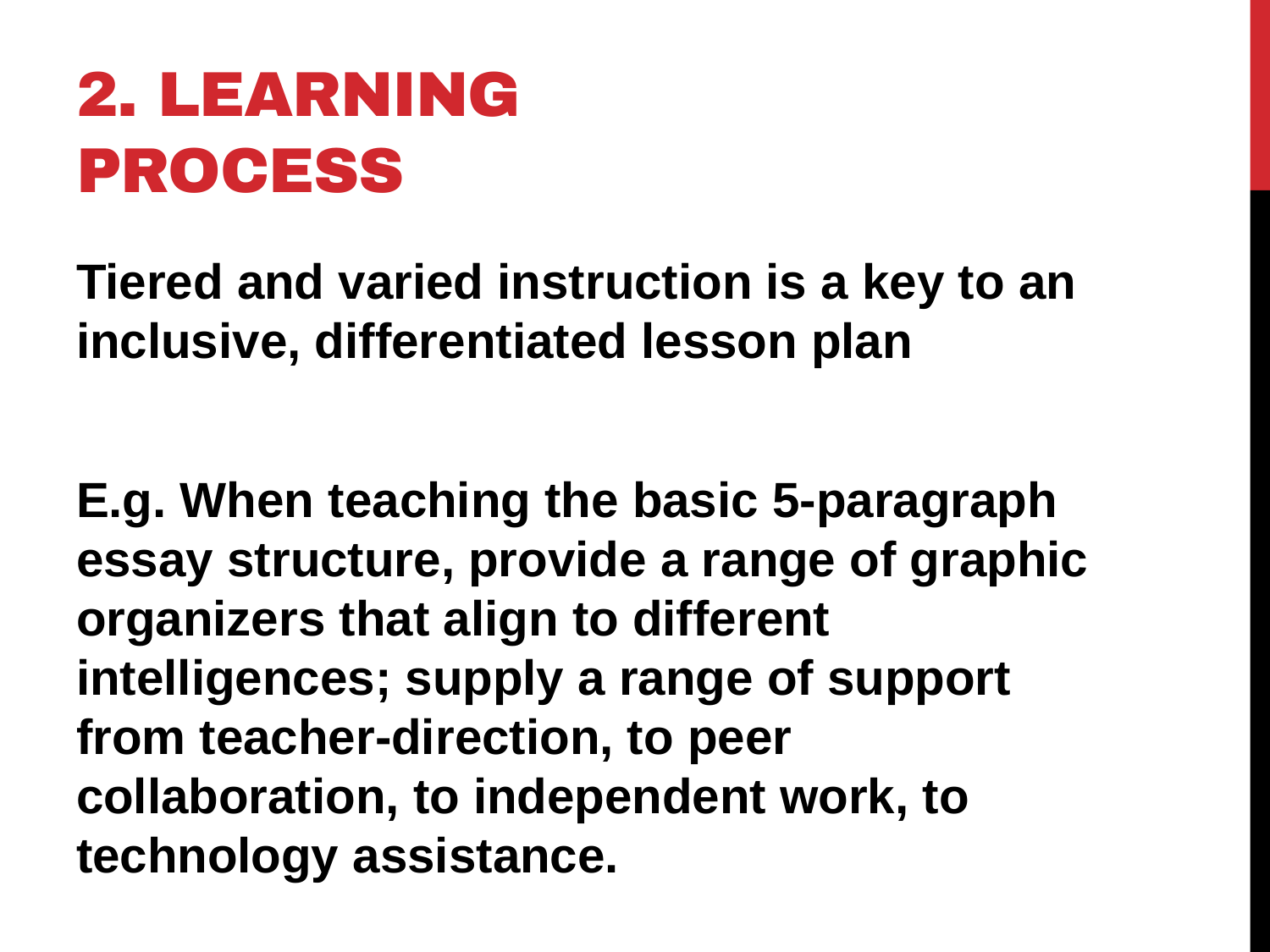

# 2. Learning Process
Tiered and varied instruction is a key to an inclusive, differentiated lesson plan

E.g. When teaching the basic 5-paragraph essay structure, provide a range of graphic organizers that align to different intelligences; supply a range of support from teacher-direction, to peer collaboration, to independent work, to technology assistance.